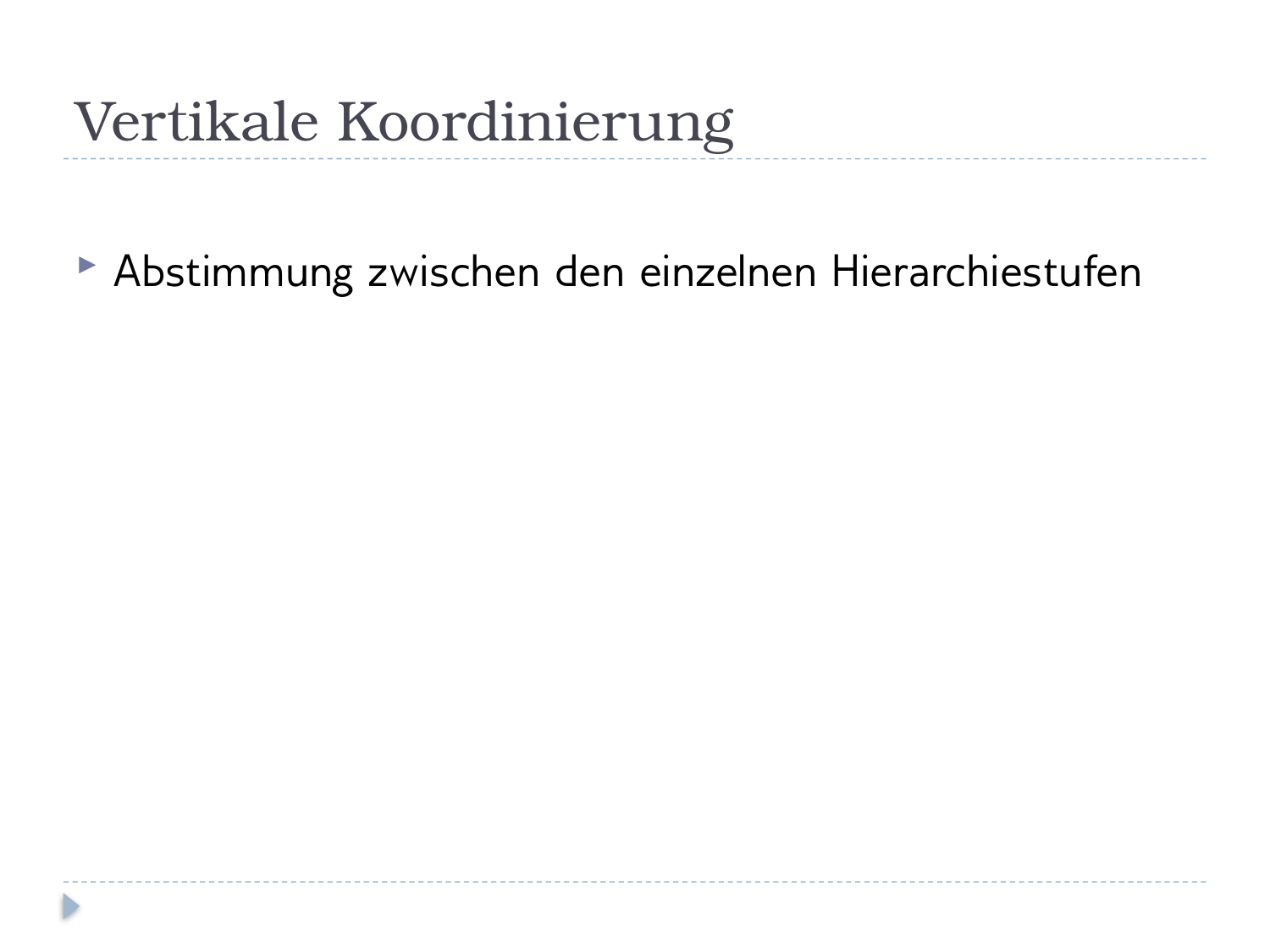

Vertikale Koordinierung

Abstimmung zwischen den einzelnen Hierarchiestufen